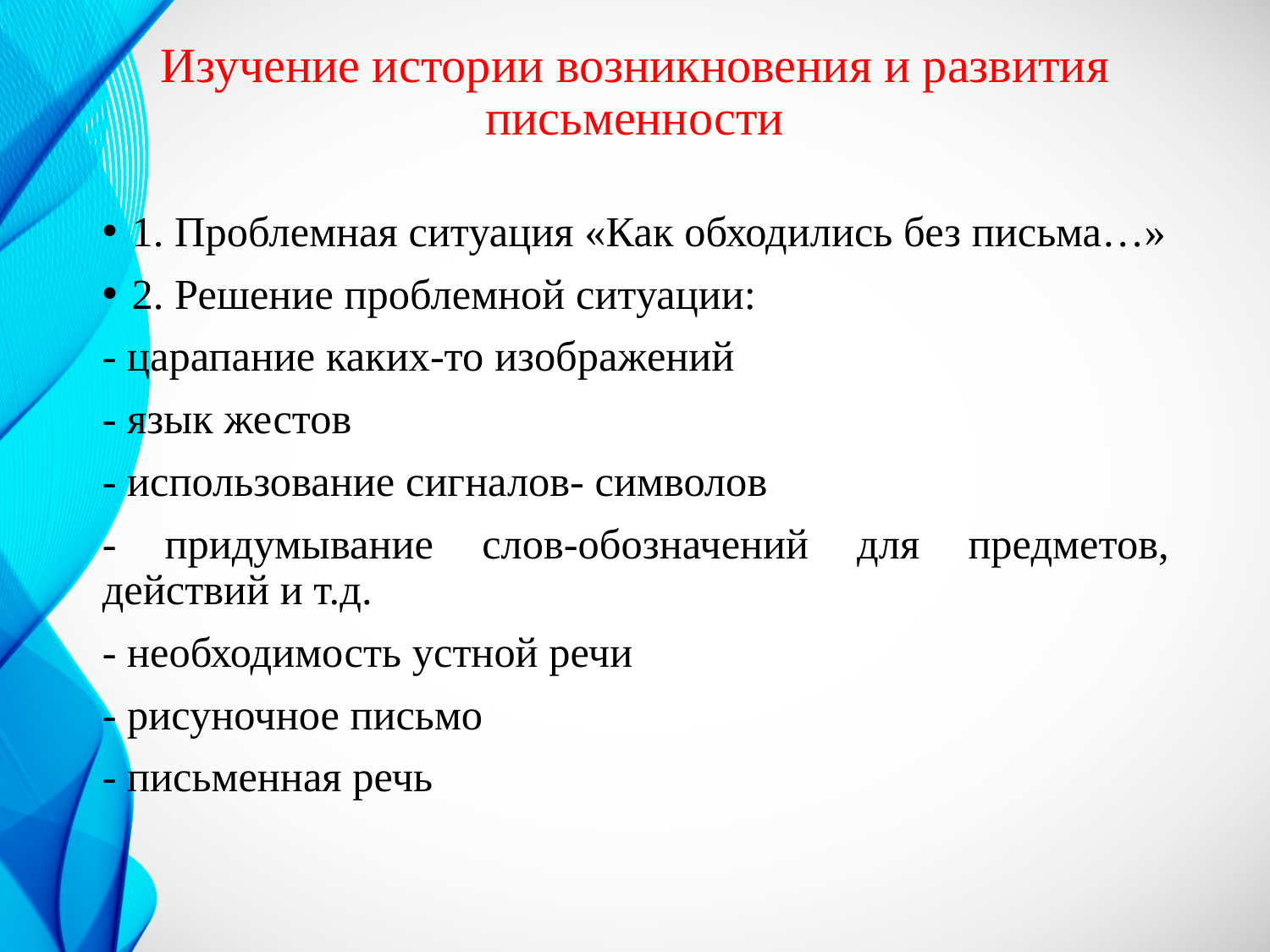

# Изучение истории возникновения и развития письменности
1. Проблемная ситуация «Как обходились без письма…»
2. Решение проблемной ситуации:
- царапание каких-то изображений
- язык жестов
- использование сигналов- символов
- придумывание слов-обозначений для предметов, действий и т.д.
- необходимость устной речи
- рисуночное письмо
- письменная речь